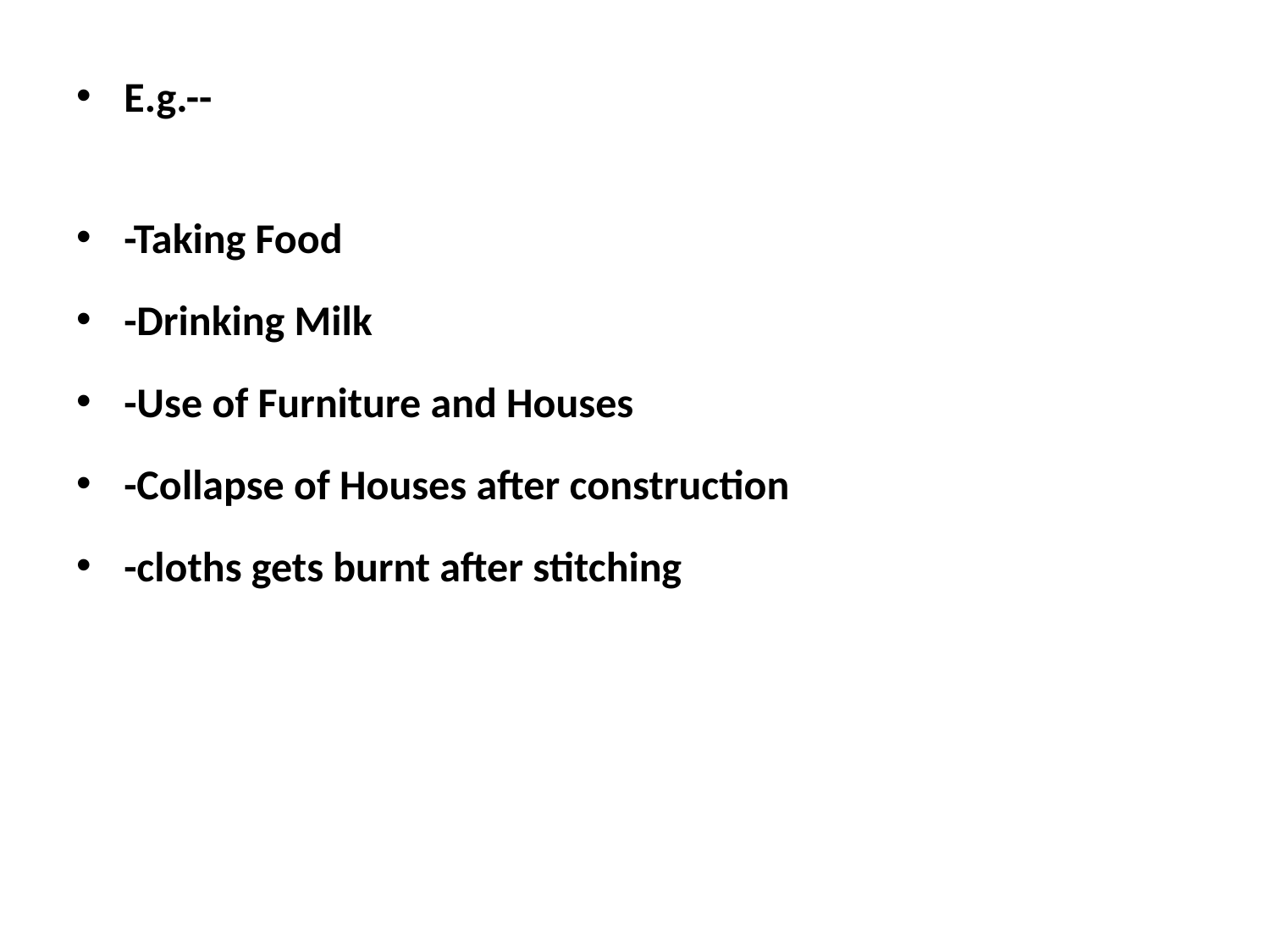

E.g.--

-Taking Food
-Drinking Milk
-Use of Furniture and Houses
-Collapse of Houses after construction
-cloths gets burnt after stitching